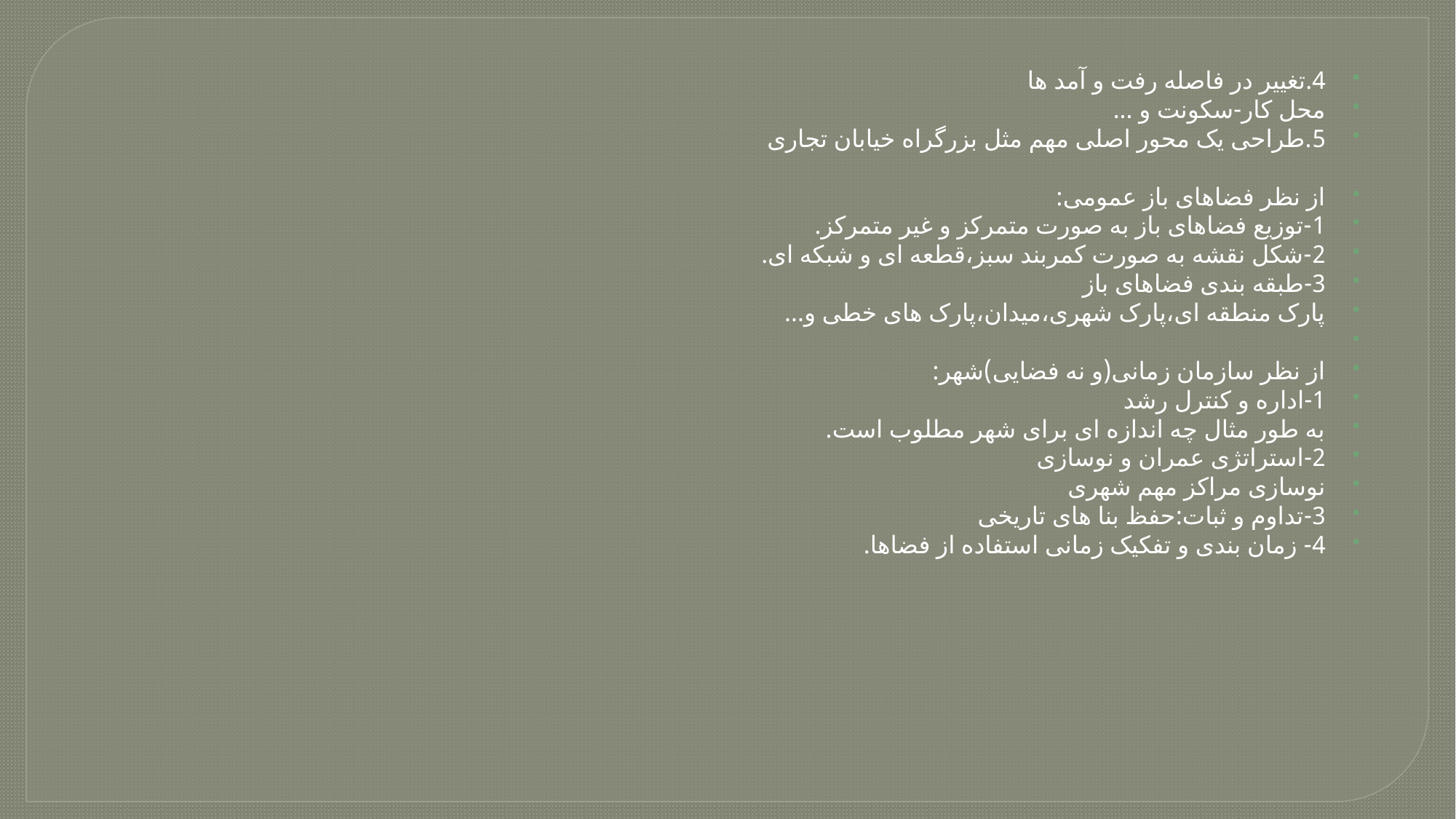

4.تغییر در فاصله رفت و آمد ها
محل کار-سکونت و ...
5.طراحی یک محور اصلی مهم مثل بزرگراه خیابان تجاری

از نظر فضاهای باز عمومی:
1-توزیع فضاهای باز به صورت متمرکز و غیر متمرکز.
2-شکل نقشه به صورت کمربند سبز،قطعه ای و شبکه ای.
3-طبقه بندی فضاهای باز
پارک منطقه ای،پارک شهری،میدان،پارک های خطی و...

از نظر سازمان زمانی(و نه فضایی)شهر:
1-اداره و کنترل رشد
به طور مثال چه اندازه ای برای شهر مطلوب است.
2-استراتژی عمران و نوسازی
نوسازی مراکز مهم شهری
3-تداوم و ثبات:حفظ بنا های تاریخی
4- زمان بندی و تفکیک زمانی استفاده از فضاها.